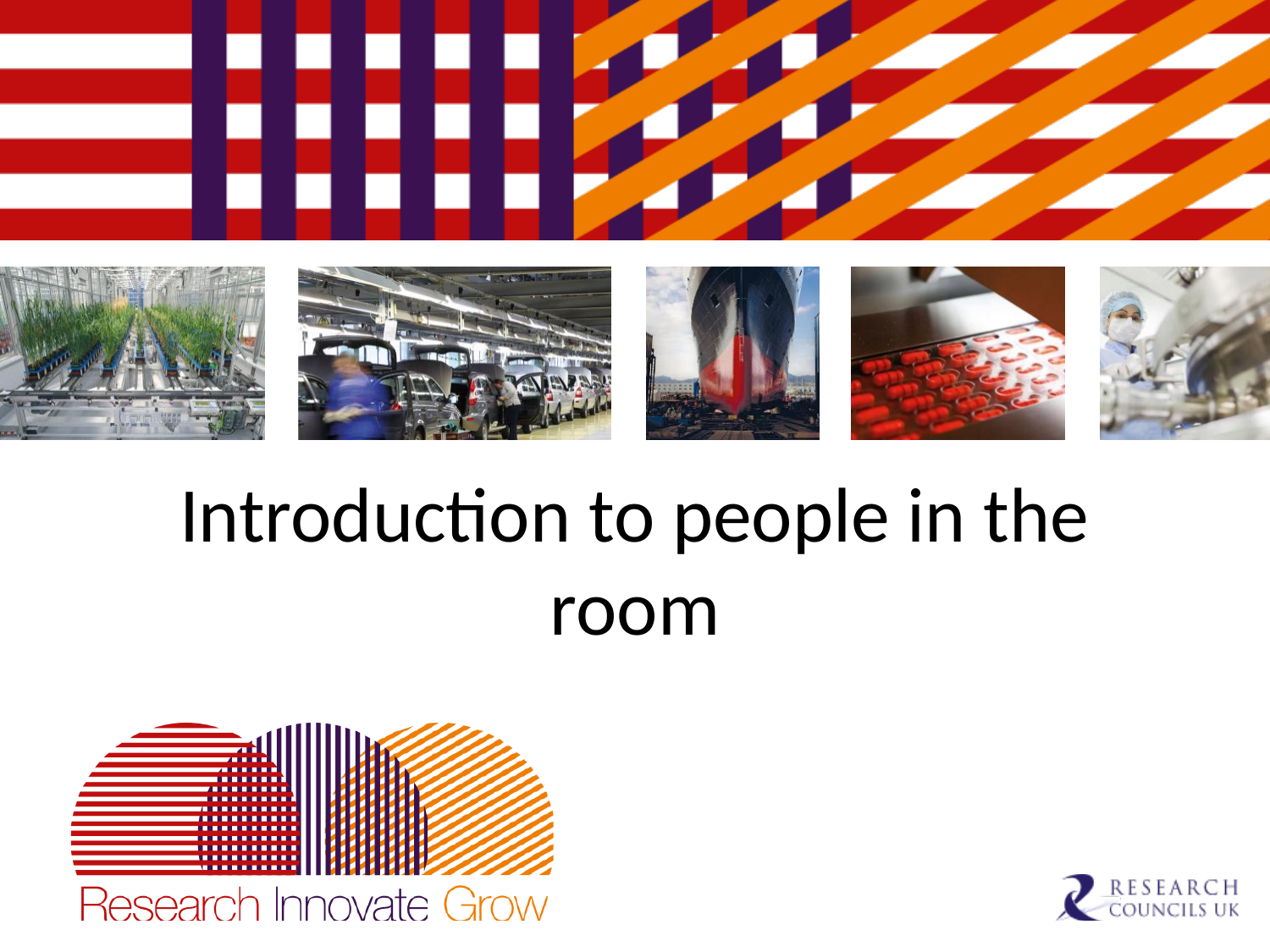

# Introduction to people in the room